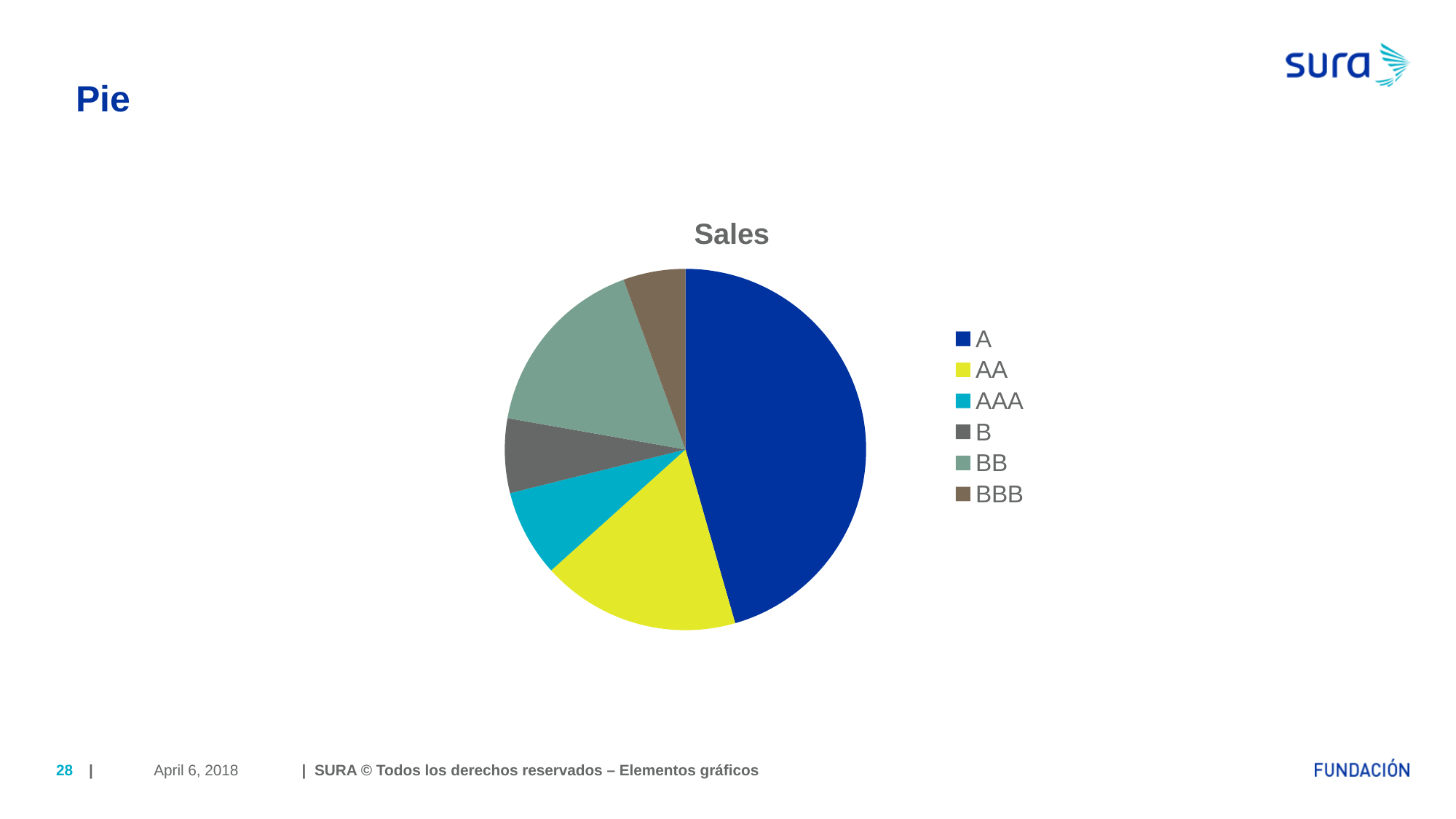

# Pie

### Chart:

| Category | Sales |
|---|---|
| A | 8.2 |
| AA | 3.2 |
| AAA | 1.4 |
| B | 1.2 |
| BB | 3.0 |
| BBB | 1.0 |
April 6, 2018
28
|                                                  |  SURA © Todos los derechos reservados – Elementos gráficos